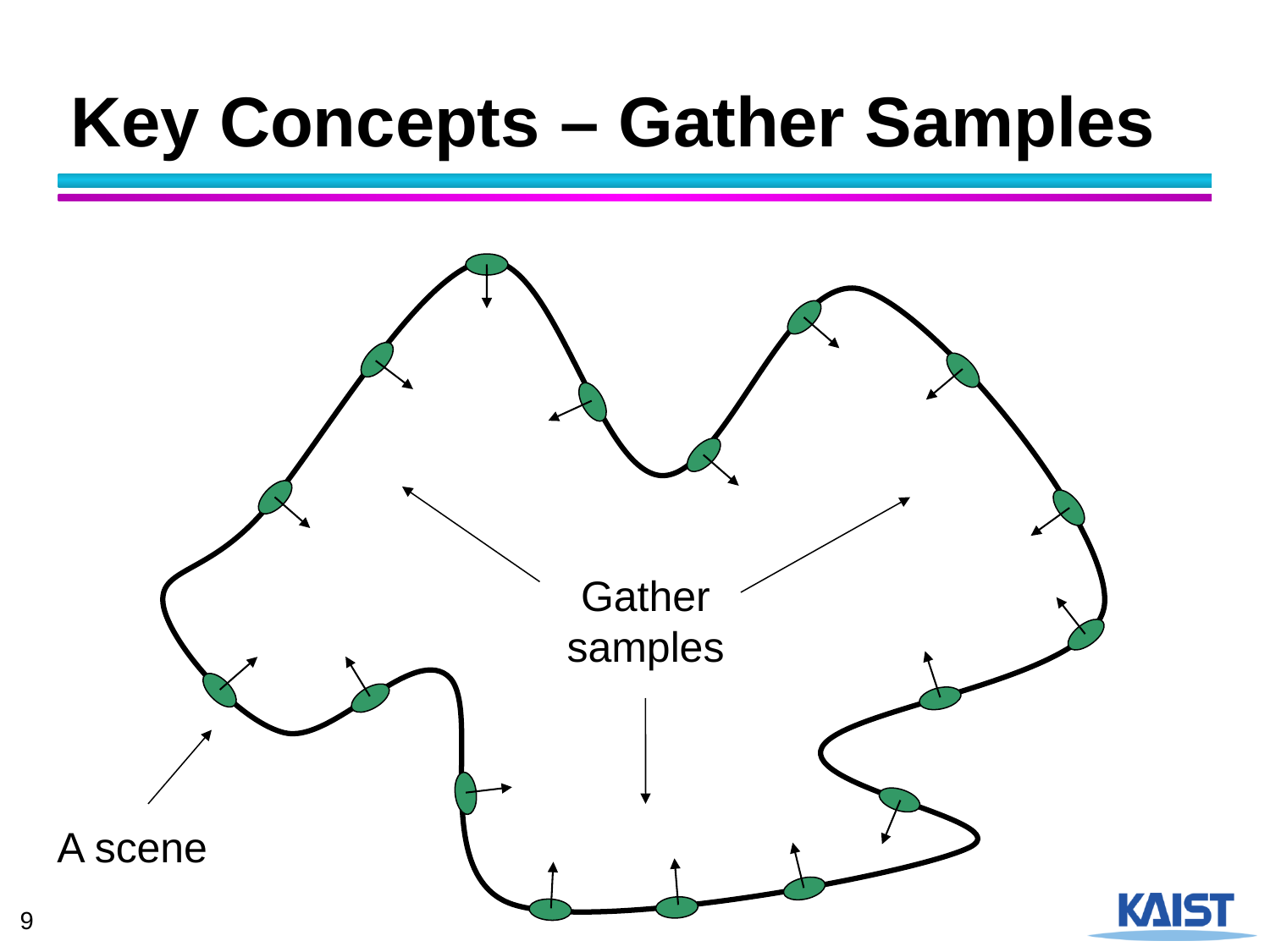

# Key Concepts – Gather Samples

Gather samples

A scene